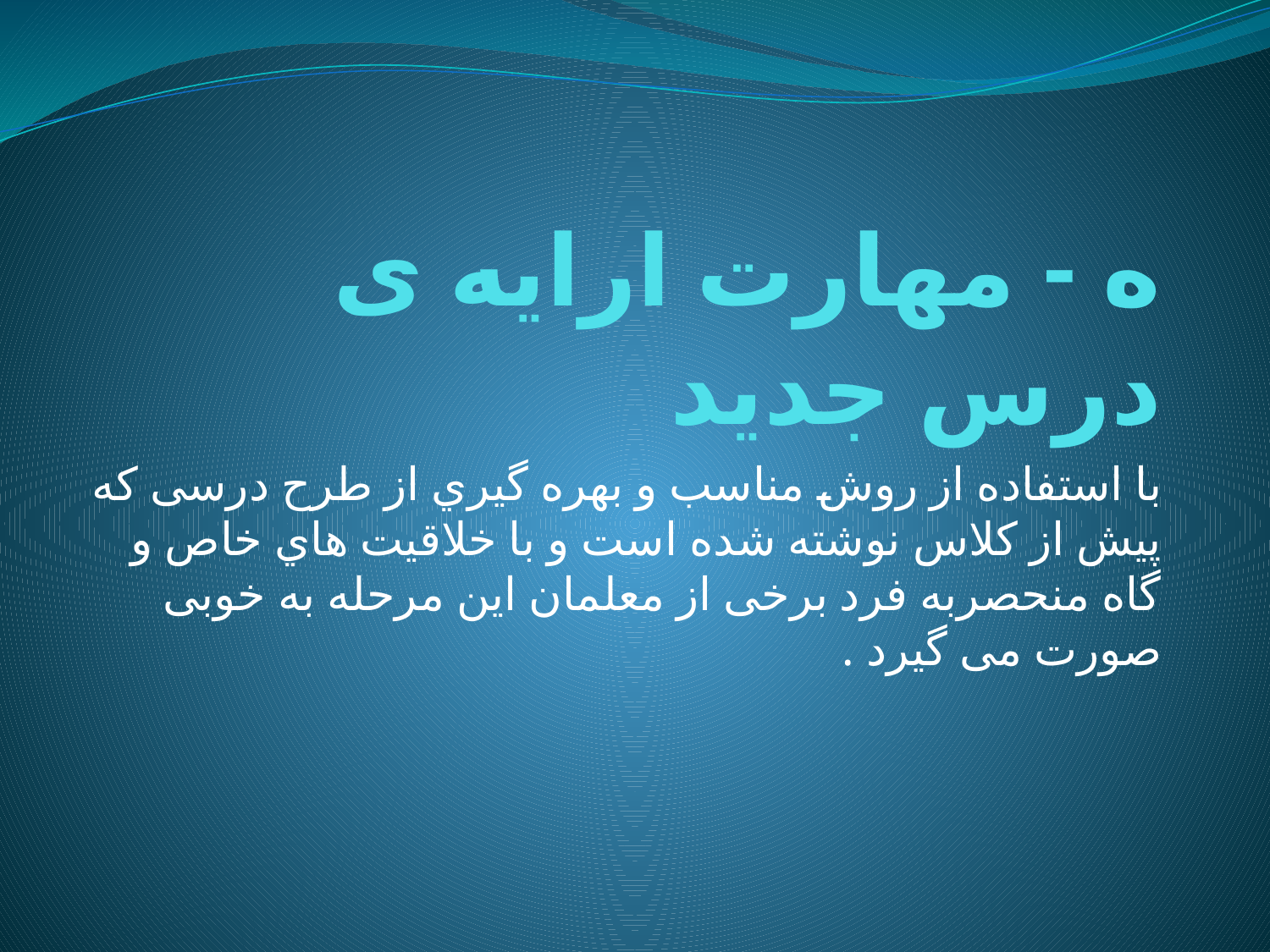

# ه - مهارت ارایه ی درس جدید
با استفاده از روش مناسب و بهره گیري از طرح درسی که پیش از کلاس نوشته شده است و با خلاقیت هاي خاص و گاه منحصربه فرد برخی از معلمان این مرحله به خوبی صورت می گیرد .